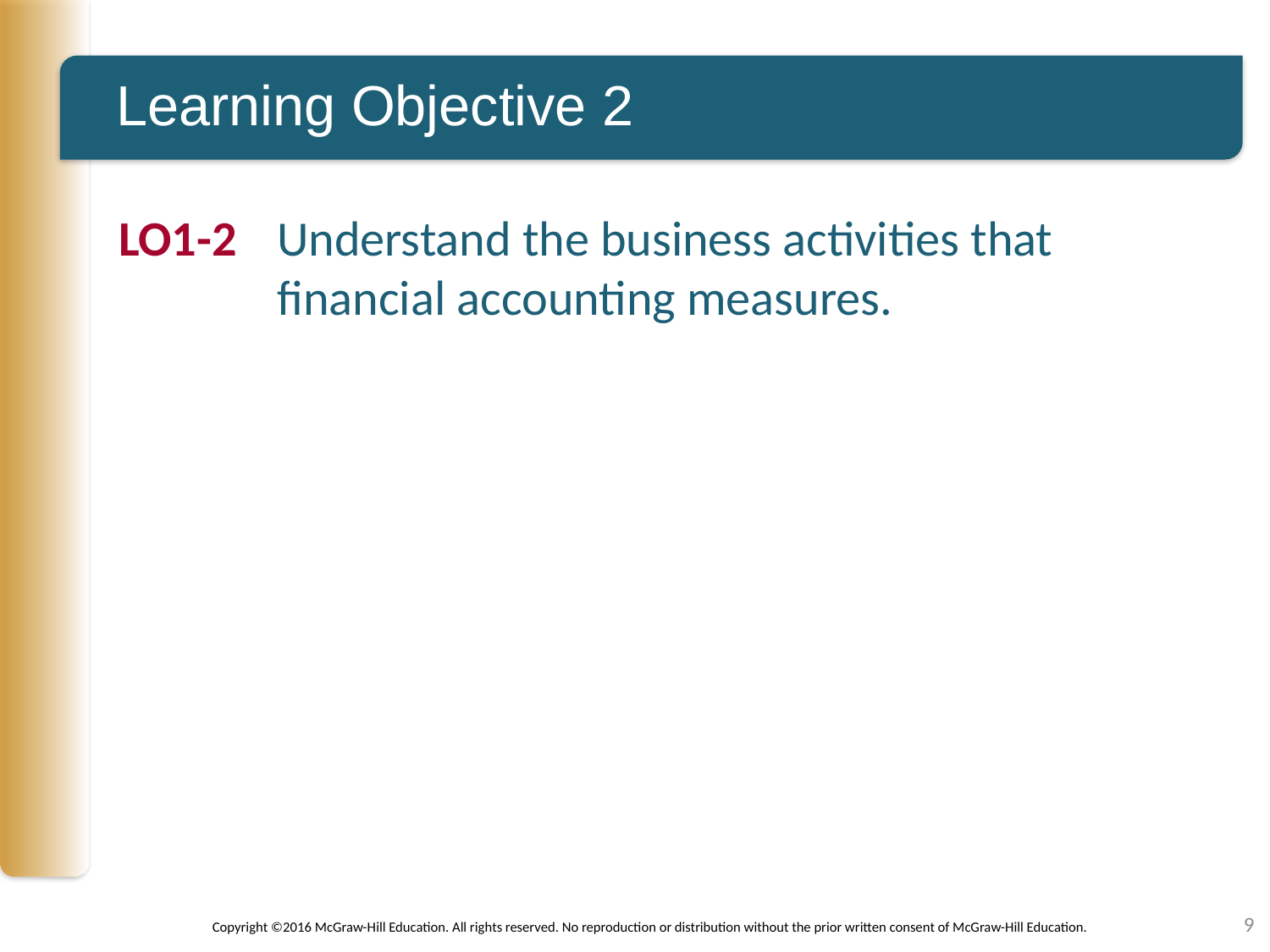

# Learning Objective 2
LO1-2	Understand the business activities that financial accounting measures.
9
Copyright ©2016 McGraw-Hill Education. All rights reserved. No reproduction or distribution without the prior written consent of McGraw-Hill Education.